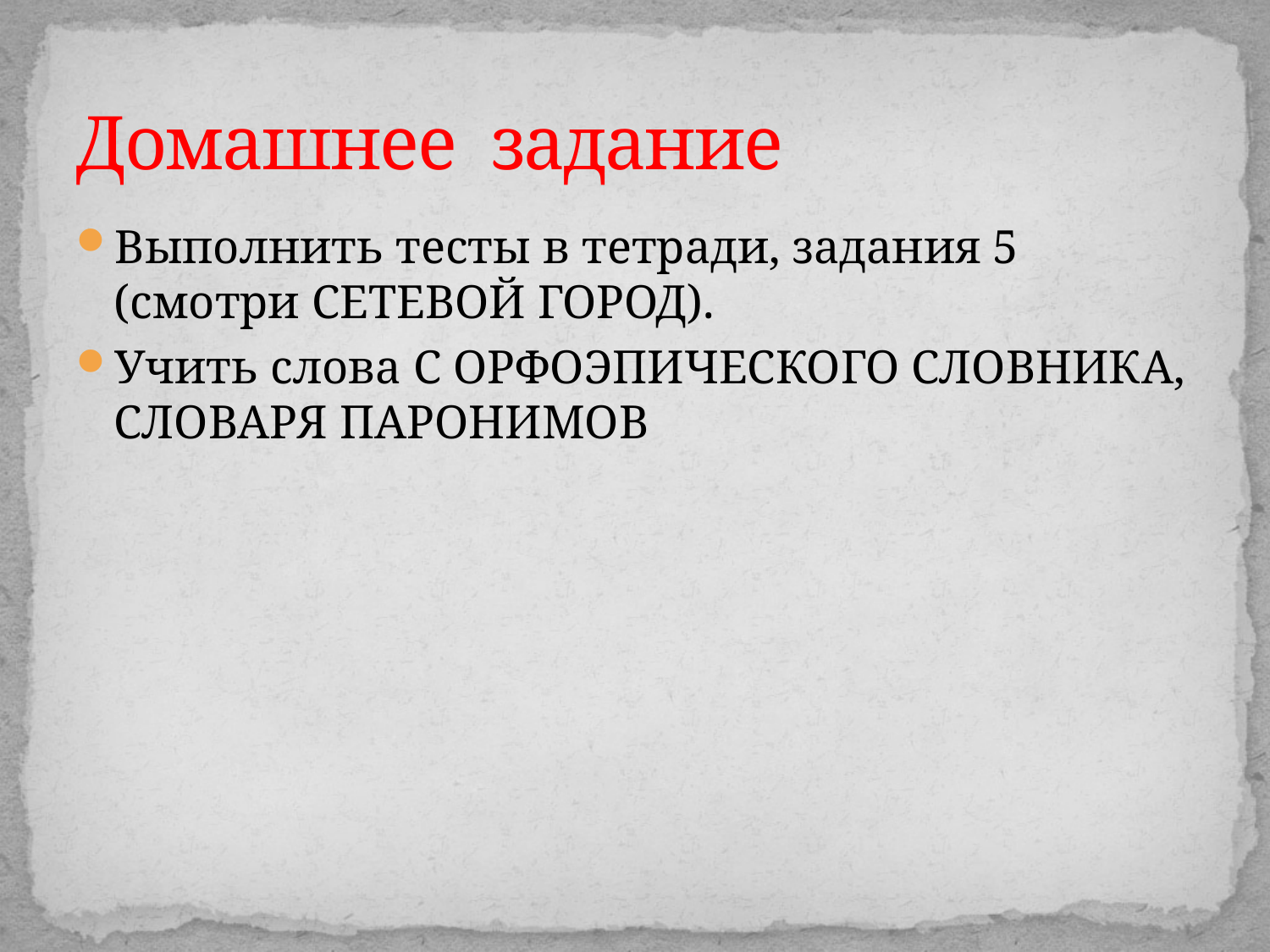

# Домашнее  задание
Выполнить тесты в тетради, задания 5 (смотри СЕТЕВОЙ ГОРОД).
Учить слова С ОРФОЭПИЧЕСКОГО СЛОВНИКА, СЛОВАРЯ ПАРОНИМОВ